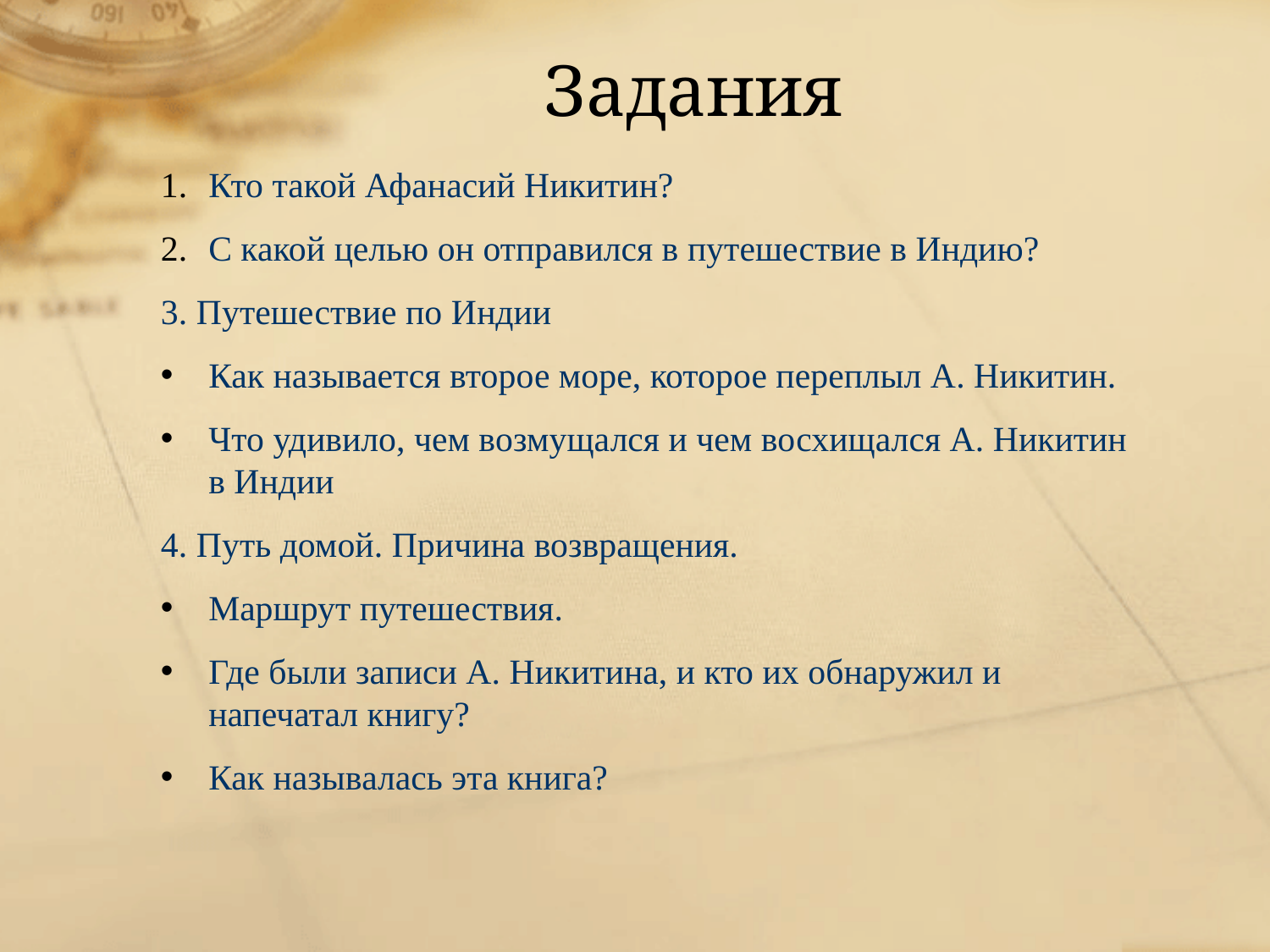

# Задания
Кто такой Афанасий Никитин?
С какой целью он отправился в путешествие в Индию?
3. Путешествие по Индии
Как называется второе море, которое переплыл А. Никитин.
Что удивило, чем возмущался и чем восхищался А. Никитин в Индии
4. Путь домой. Причина возвращения.
Маршрут путешествия.
Где были записи А. Никитина, и кто их обнаружил и напечатал книгу?
Как называлась эта книга?